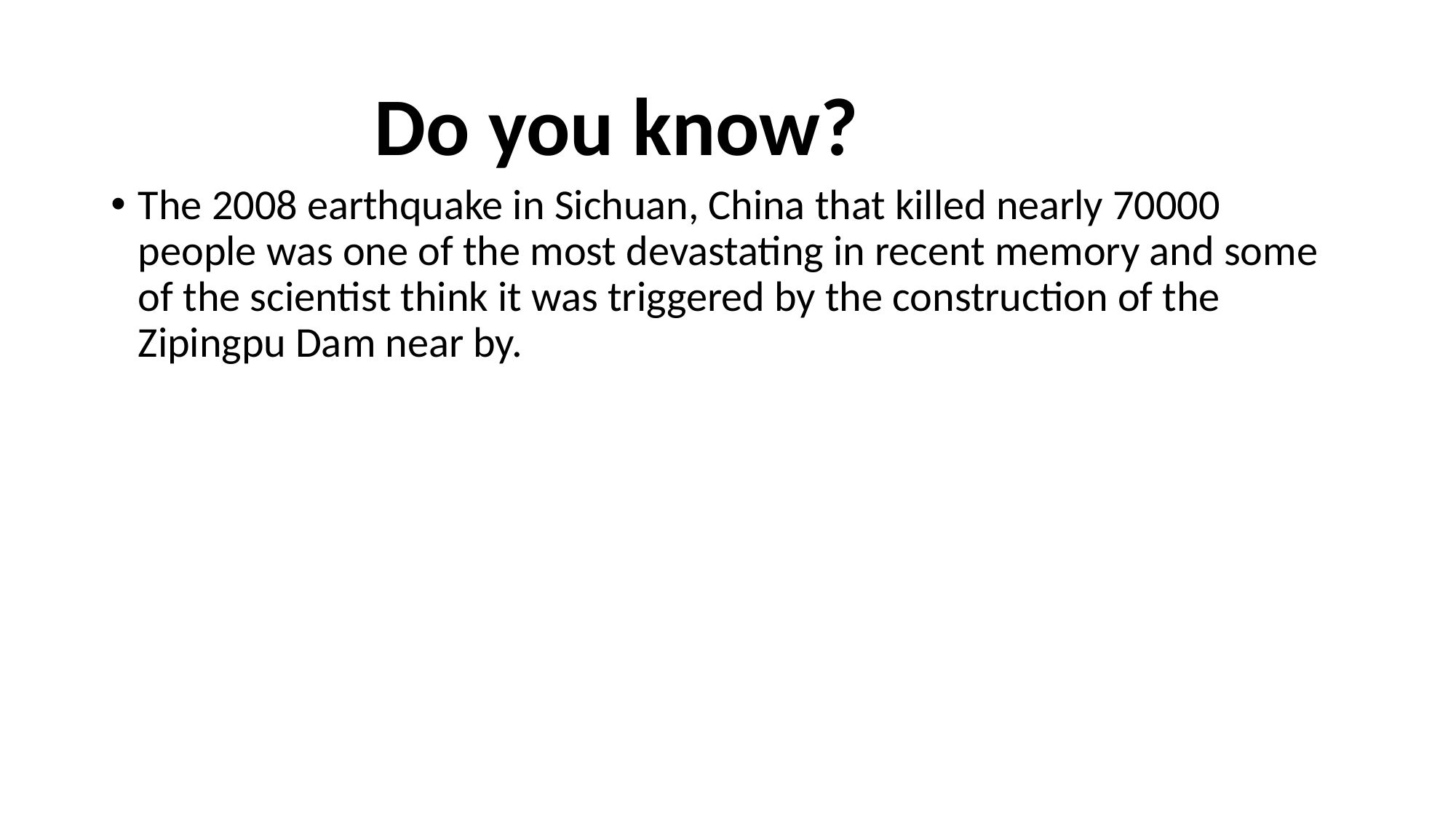

Do you know?
The 2008 earthquake in Sichuan, China that killed nearly 70000 people was one of the most devastating in recent memory and some of the scientist think it was triggered by the construction of the Zipingpu Dam near by.